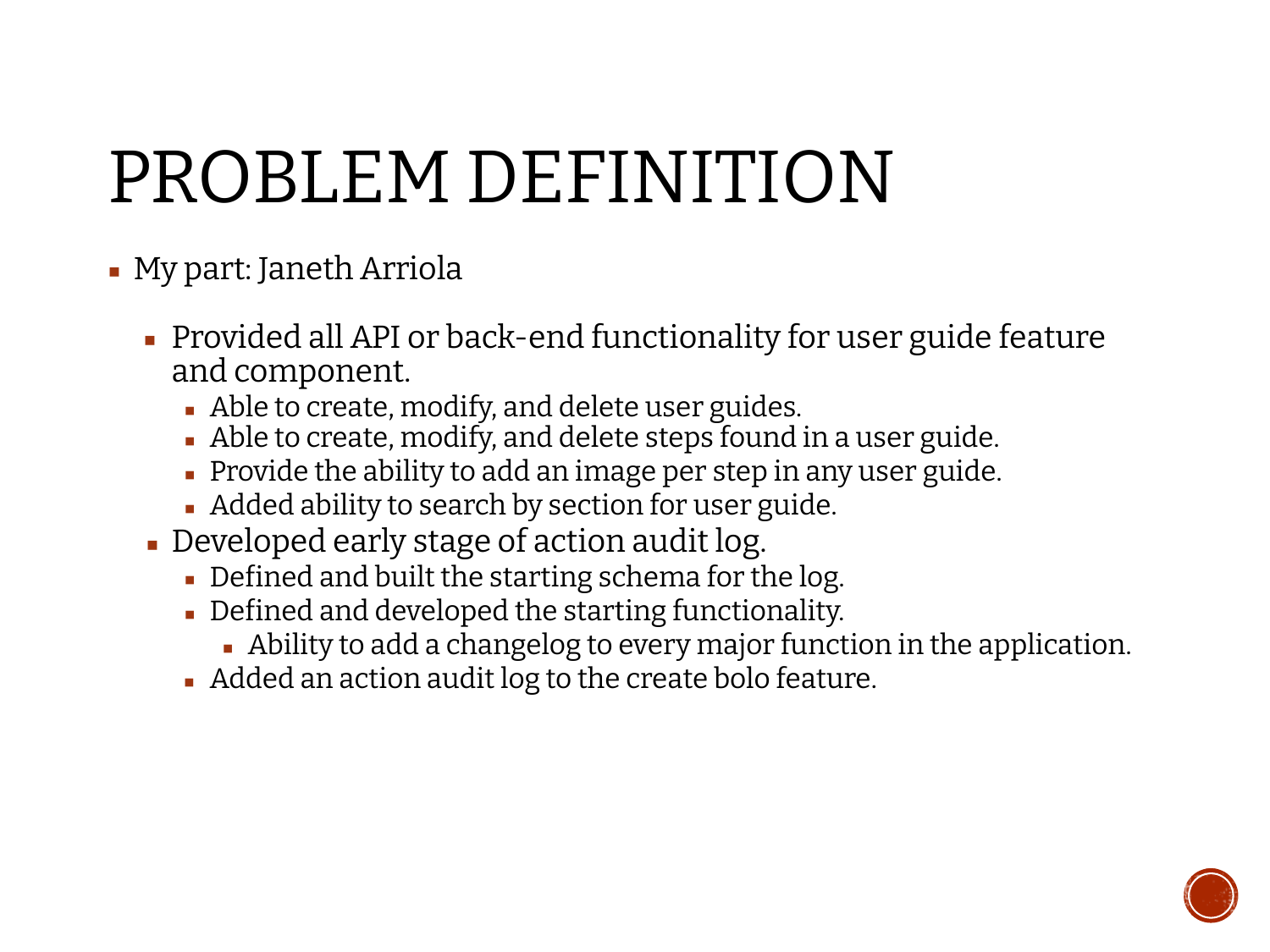

# PROBLEM DEFINITION
My part: Janeth Arriola

Provided all API or back-end functionality for user guide feature and component.
Able to create, modify, and delete user guides.
Able to create, modify, and delete steps found in a user guide.
Provide the ability to add an image per step in any user guide.
Added ability to search by section for user guide.
Developed early stage of action audit log.
Defined and built the starting schema for the log.
Defined and developed the starting functionality.
Ability to add a changelog to every major function in the application.
Added an action audit log to the create bolo feature.